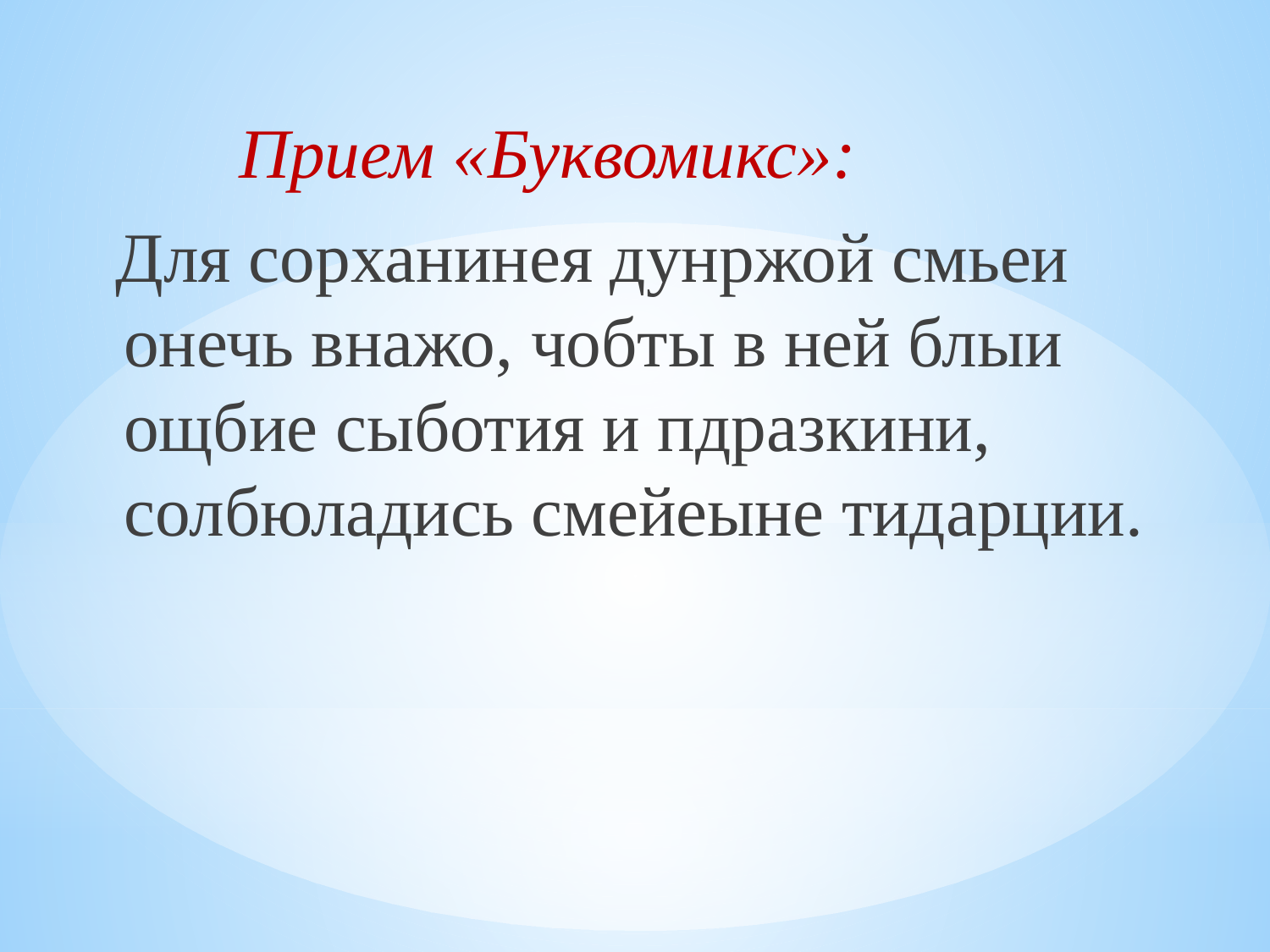

Прием «Буквомикс»:
 Для сорханинея дунржой смьеи онечь внажо, чобты в ней блыи ощбие сыботия и пдразкини, солбюладись смейеыне тидарции.